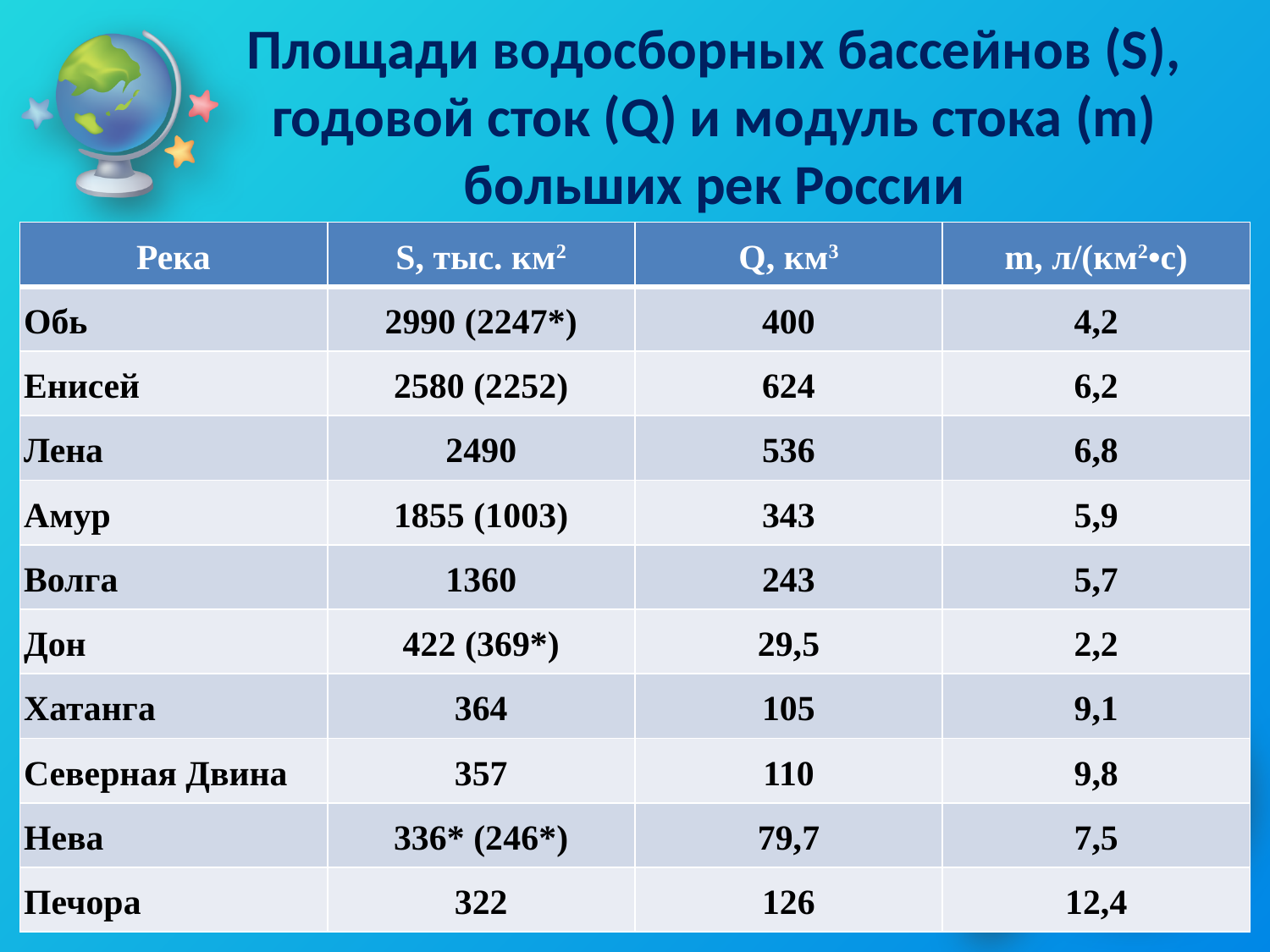

# Площади водосборных бассейнов (S), годовой сток (Q) и модуль стока (m) больших рек России
| Река | S, тыс. км2 | Q, км3 | m, л/(км2•с) |
| --- | --- | --- | --- |
| Обь | 2990 (2247\*) | 400 | 4,2 |
| Енисей | 2580 (2252) | 624 | 6,2 |
| Лена | 2490 | 536 | 6,8 |
| Амур | 1855 (1003) | 343 | 5,9 |
| Волга | 1360 | 243 | 5,7 |
| Дон | 422 (369\*) | 29,5 | 2,2 |
| Хатанга | 364 | 105 | 9,1 |
| Северная Двина | 357 | 110 | 9,8 |
| Нева | 336\* (246\*) | 79,7 | 7,5 |
| Печора | 322 | 126 | 12,4 |